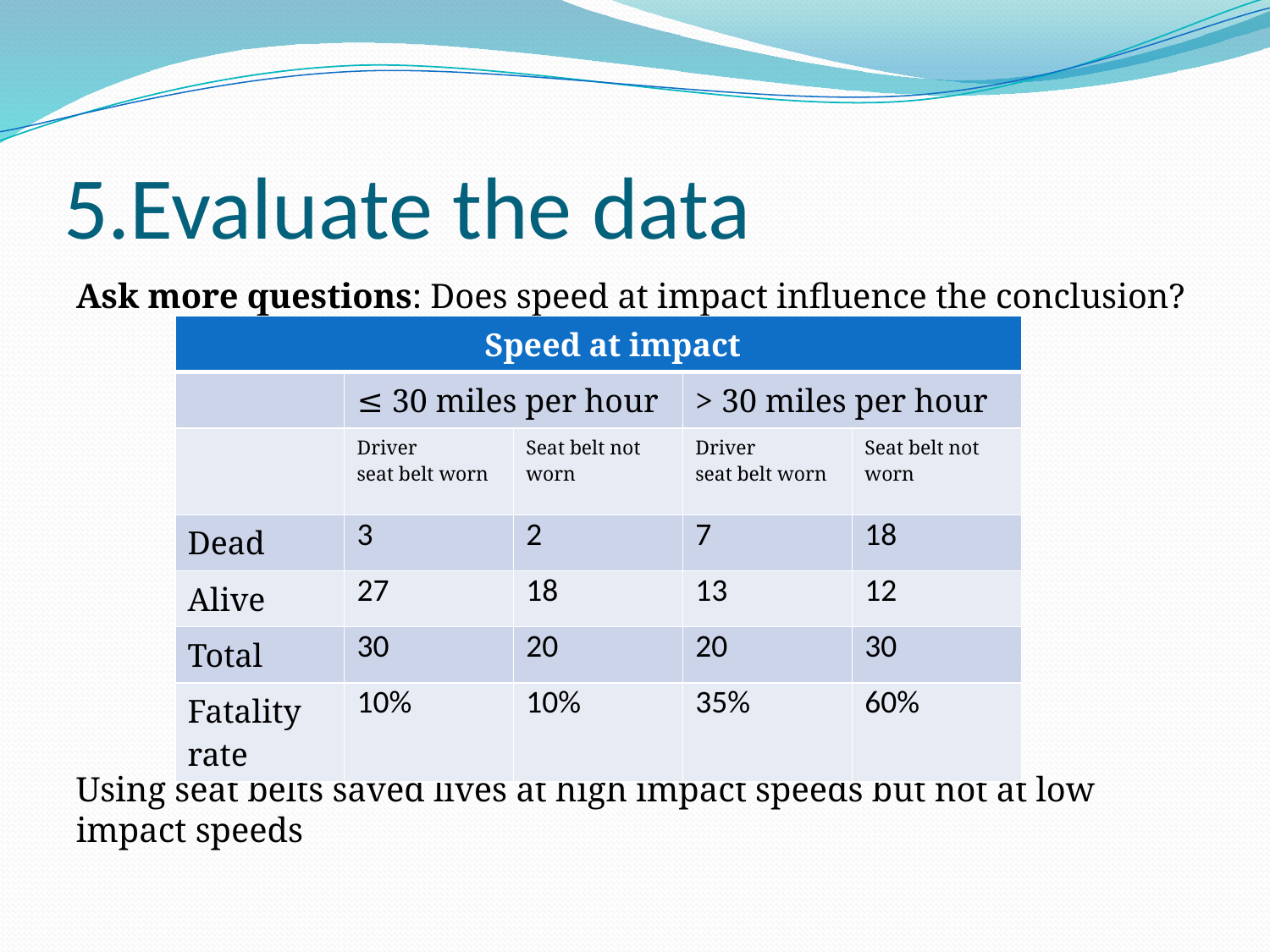

# 5.Evaluate the data
Ask more questions: Does speed at impact influence the conclusion?

Using seat belts saved lives at high impact speeds but not at low impact speeds

| Speed at impact |  |  |  |  |
| --- | --- | --- | --- | --- |
|  | ≤ 30 miles per hour |  | > 30 miles per hour |  |
|  | Driver seat belt worn | Seat belt not worn | Driver seat belt worn | Seat belt not worn |
| Dead | 3 | 2 | 7 | 18 |
| Alive | 27 | 18 | 13 | 12 |
| Total | 30 | 20 | 20 | 30 |
| Fatality rate | 10% | 10% | 35% | 60% |